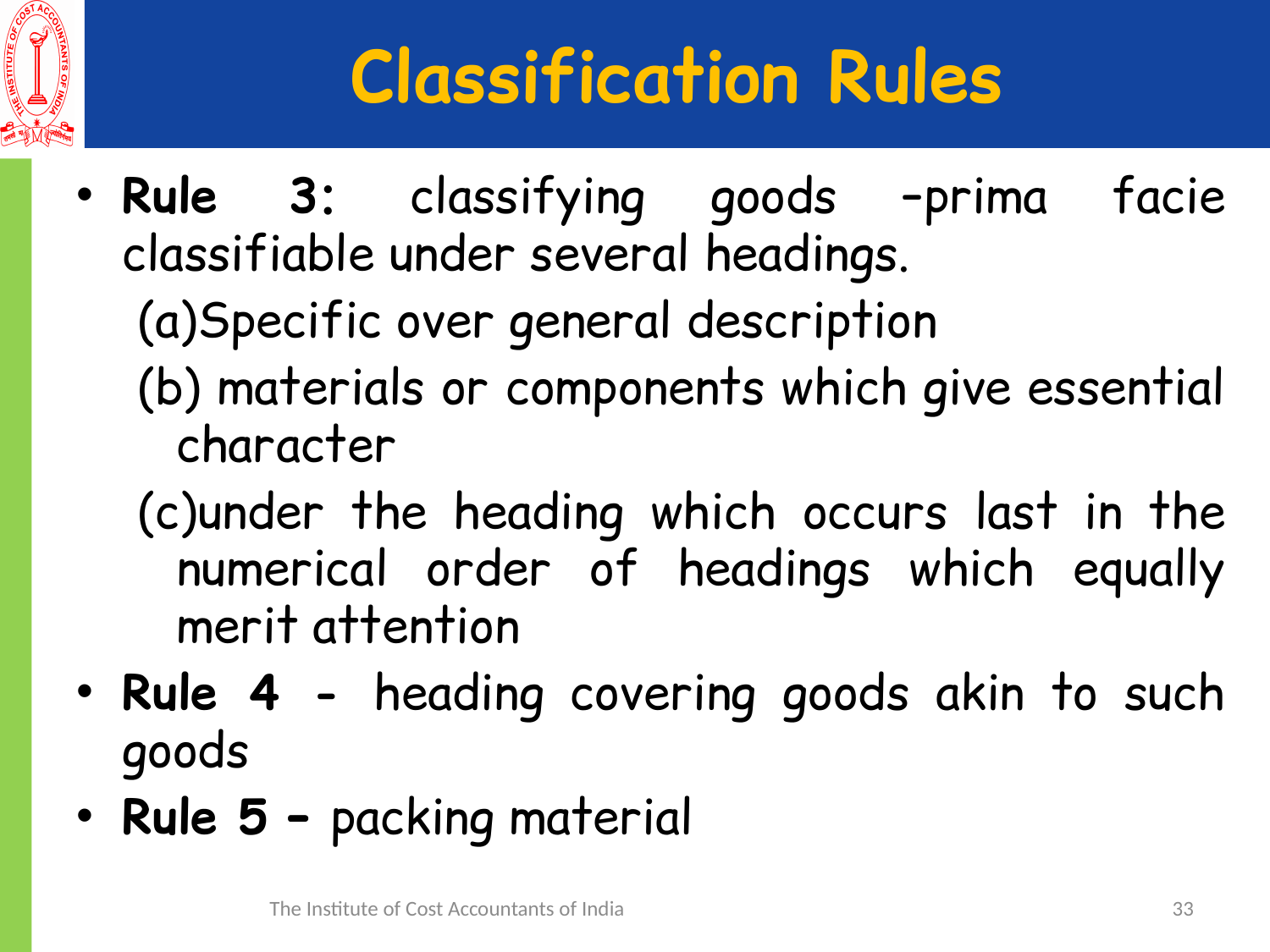

# Classification Rules
Rule 3: classifying goods –prima facie classifiable under several headings.
(a)Specific over general description
(b) materials or components which give essential character
(c)under the heading which occurs last in the numerical order of headings which equally merit attention
Rule 4 - heading covering goods akin to such goods
Rule 5 – packing material
The Institute of Cost Accountants of India
33